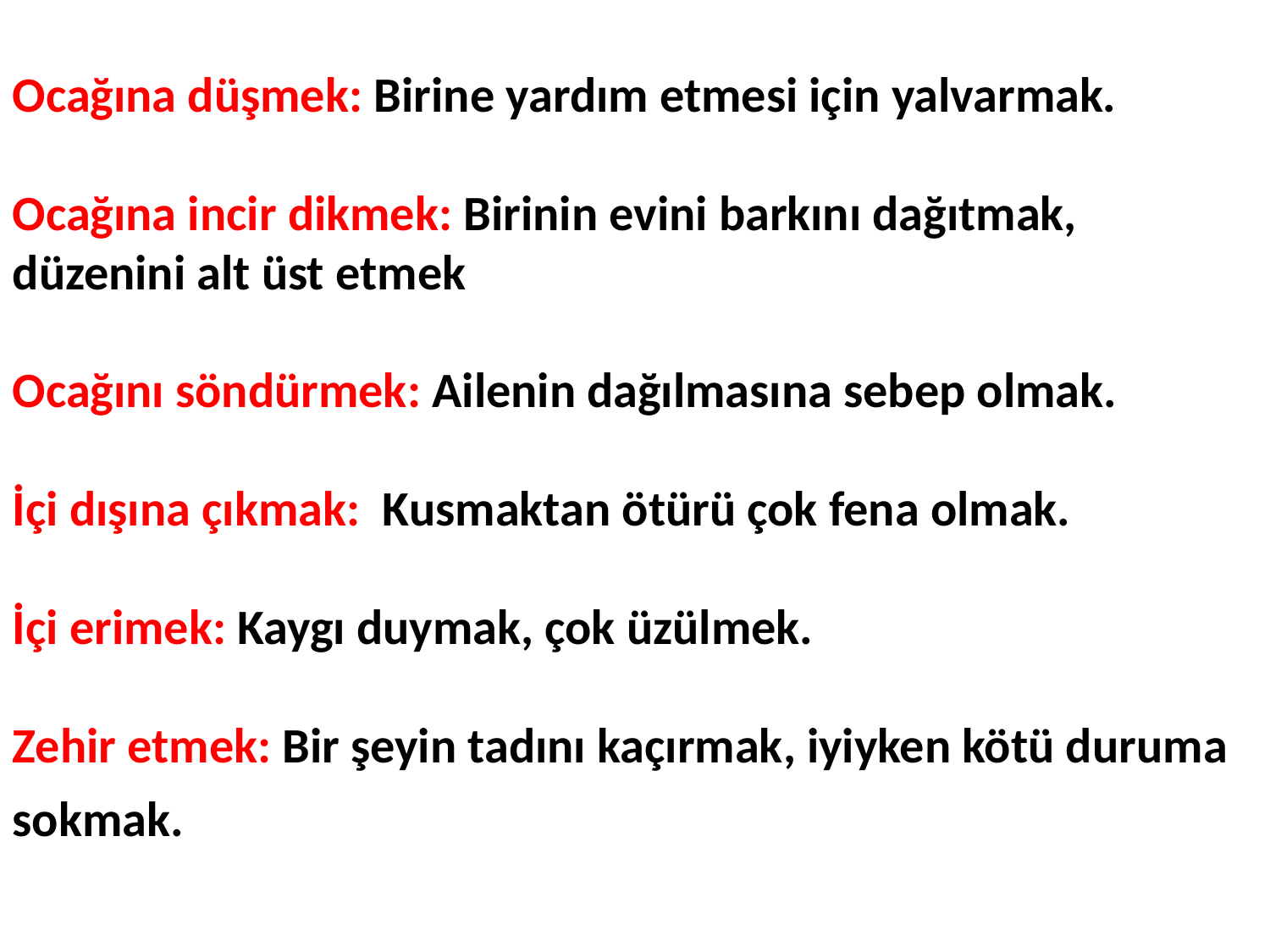

Ocağına düşmek: Birine yardım etmesi için yalvarmak.

Ocağına incir dikmek: Birinin evini barkını dağıtmak, düzenini alt üst etmek

Ocağını söndürmek: Ailenin dağılmasına sebep olmak.

İçi dışına çıkmak:  Kusmaktan ötürü çok fena olmak.

İçi erimek: Kaygı duymak, çok üzülmek.

Zehir etmek: Bir şeyin tadını kaçırmak, iyiyken kötü duruma sokmak.